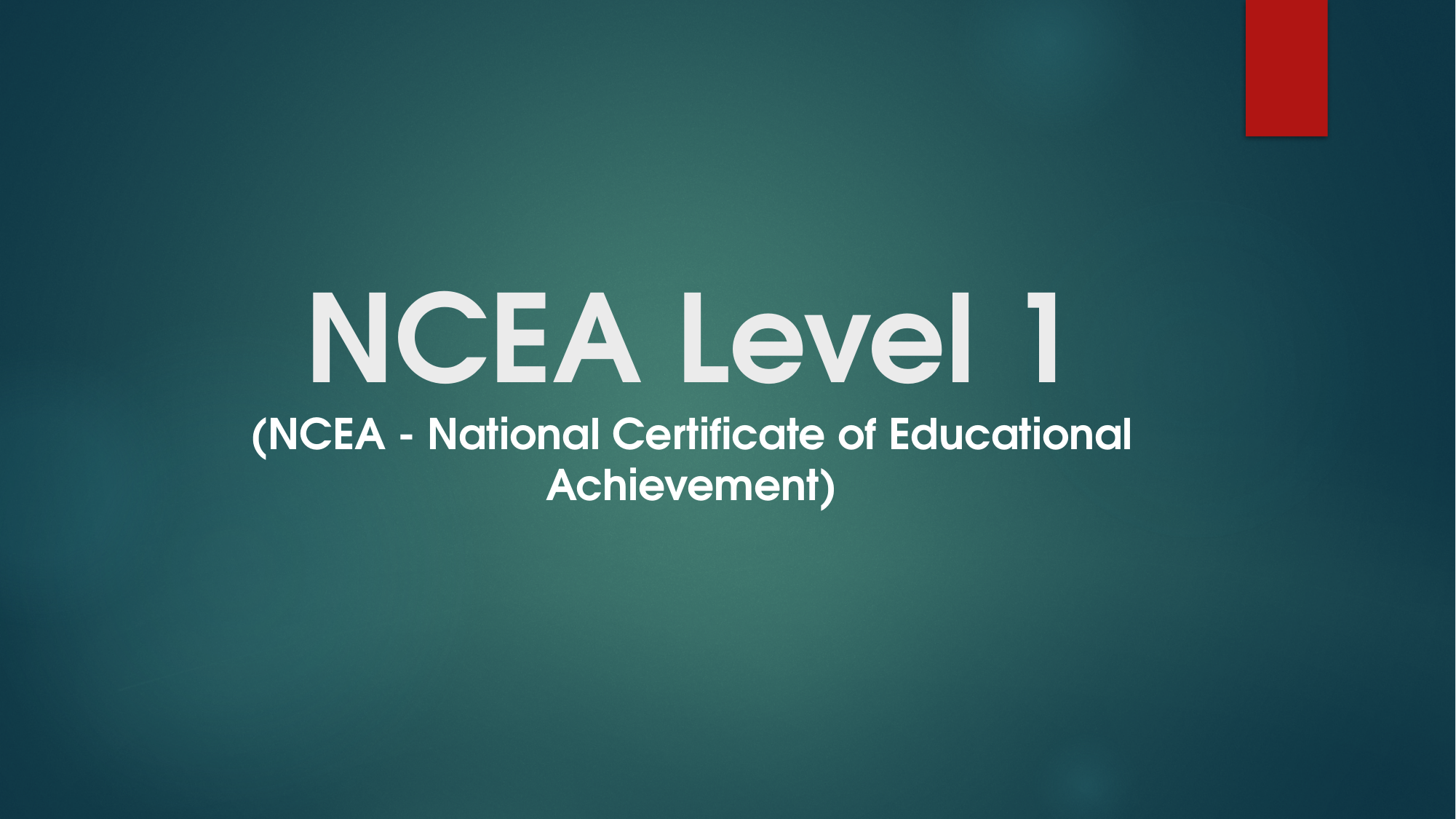

# NCEA Level 1 (NCEA - National Certificate of Educational Achievement)